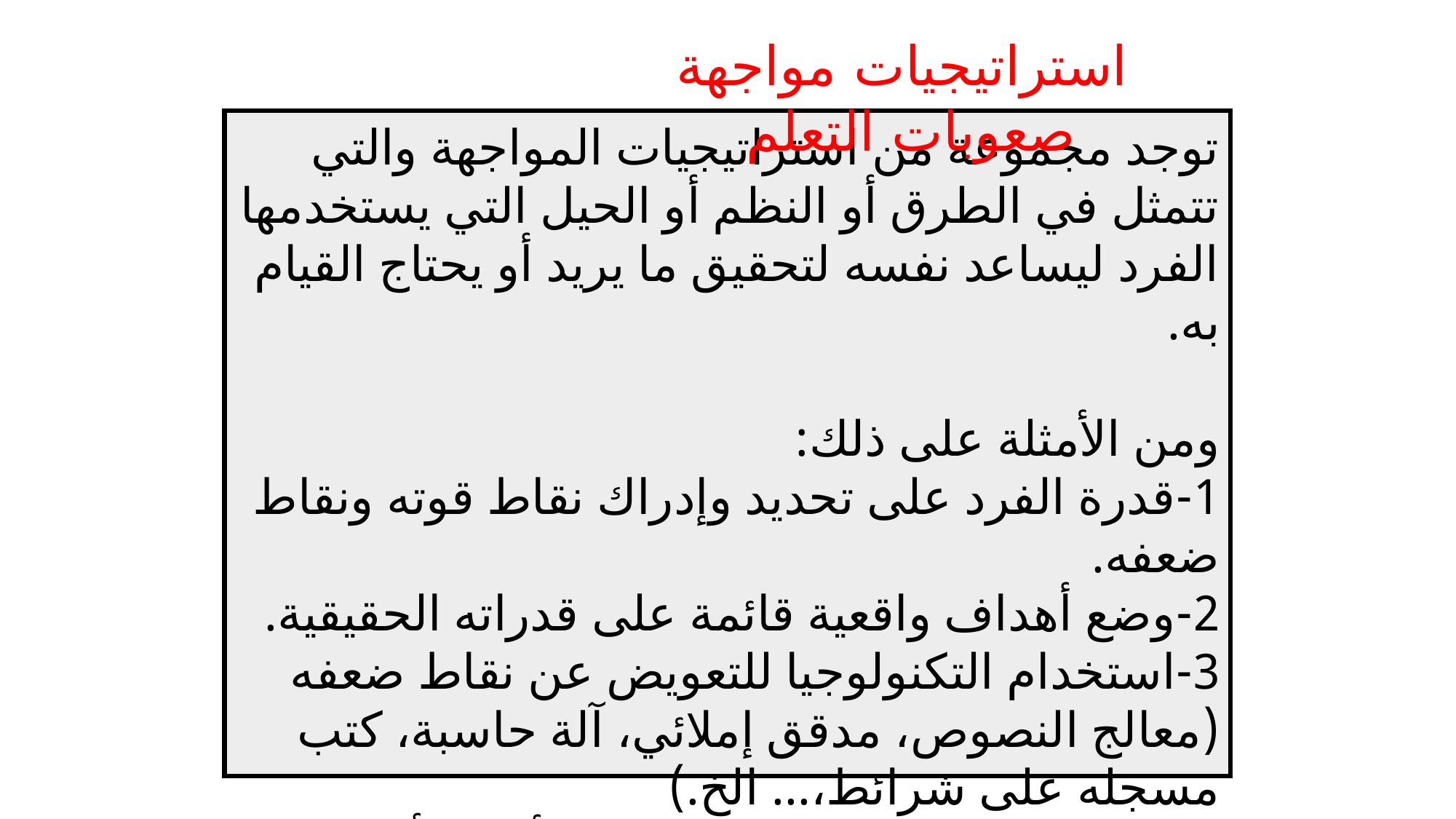

استراتيجيات مواجهة صعوبات التعلم
توجد مجموعة من استراتيجيات المواجهة والتي تتمثل في الطرق أو النظم أو الحيل التي يستخدمها الفرد ليساعد نفسه لتحقيق ما يريد أو يحتاج القيام به.

ومن الأمثلة على ذلك:
1-قدرة الفرد على تحديد وإدراك نقاط قوته ونقاط ضعفه.
2-وضع أهداف واقعية قائمة على قدراته الحقيقية.
3-استخدام التكنولوجيا للتعويض عن نقاط ضعفه (معالج النصوص، مدقق إملائي، آلة حاسبة، كتب مسجله على شرائط،... الخ.)
4-قبول الصعوبة التي لديه ومعرفة أنه لا بأس.